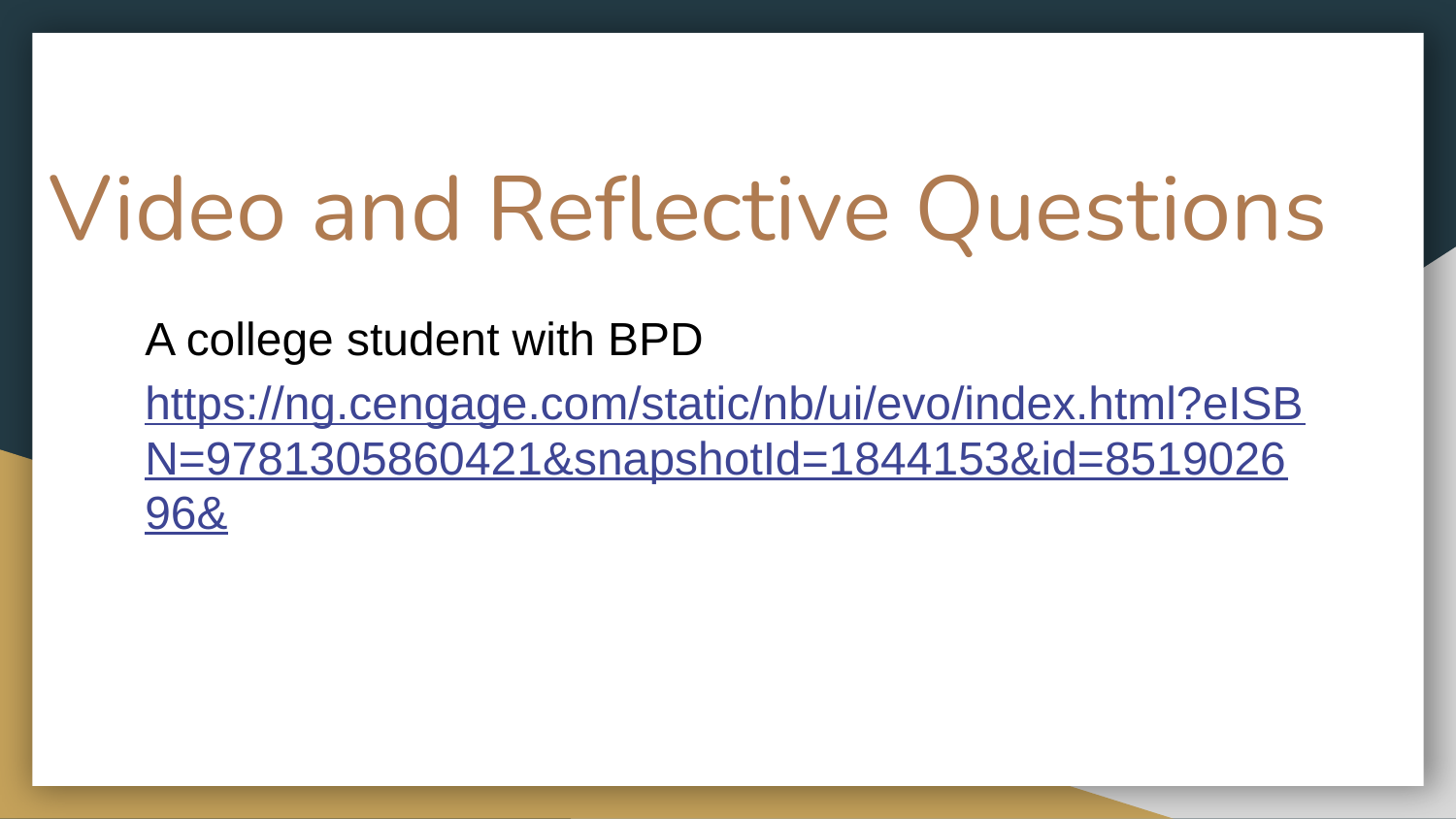

# Video and Reflective Questions
A college student with BPD
https://ng.cengage.com/static/nb/ui/evo/index.html?eISBN=9781305860421&snapshotId=1844153&id=851902696&